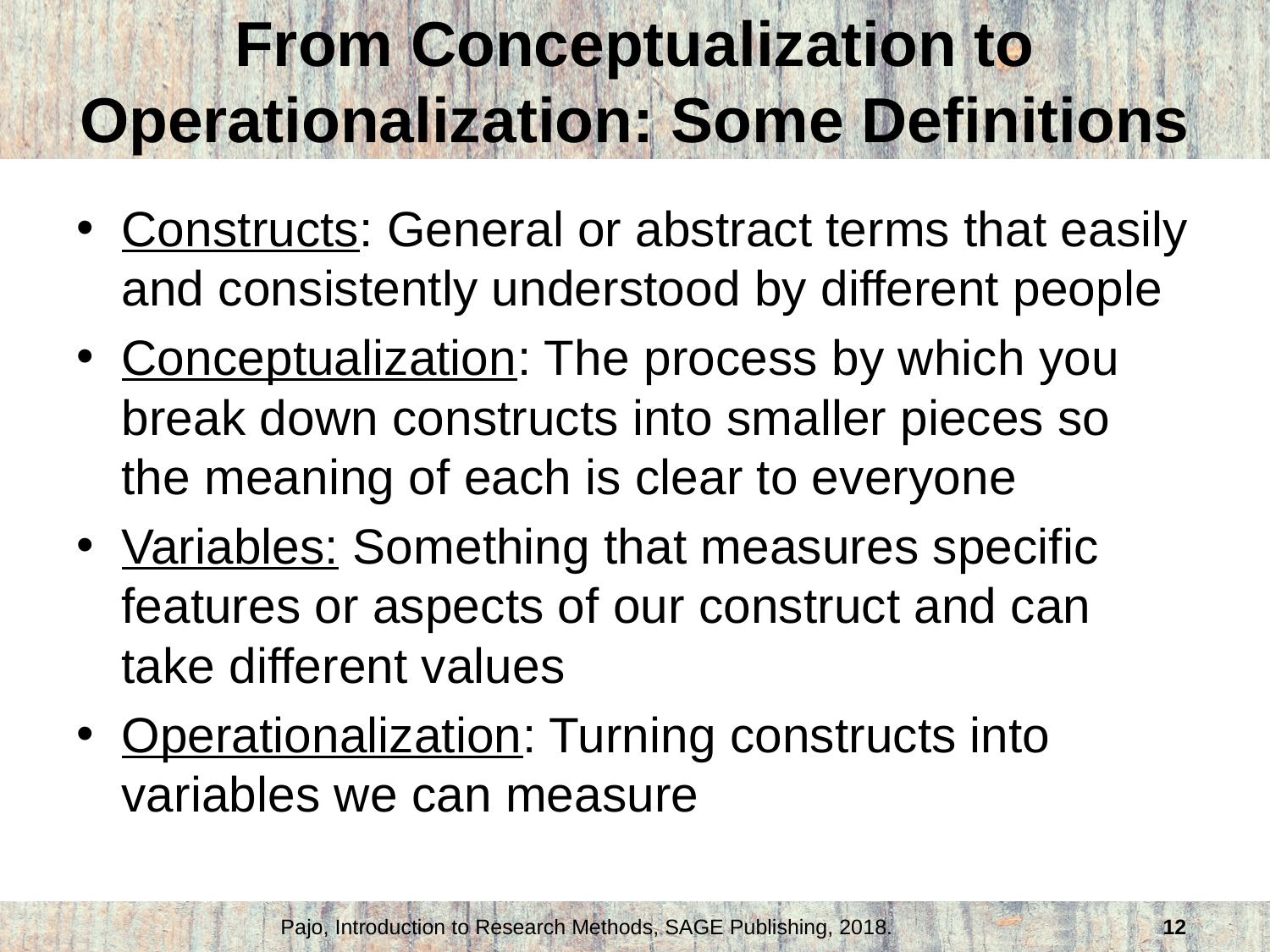

# From Conceptualization to Operationalization: Some Definitions
Constructs: General or abstract terms that easily and consistently understood by different people
Conceptualization: The process by which you break down constructs into smaller pieces so the meaning of each is clear to everyone
Variables: Something that measures specific features or aspects of our construct and can take different values
Operationalization: Turning constructs into variables we can measure

Pajo, Introduction to Research Methods, SAGE Publishing, 2018.
12